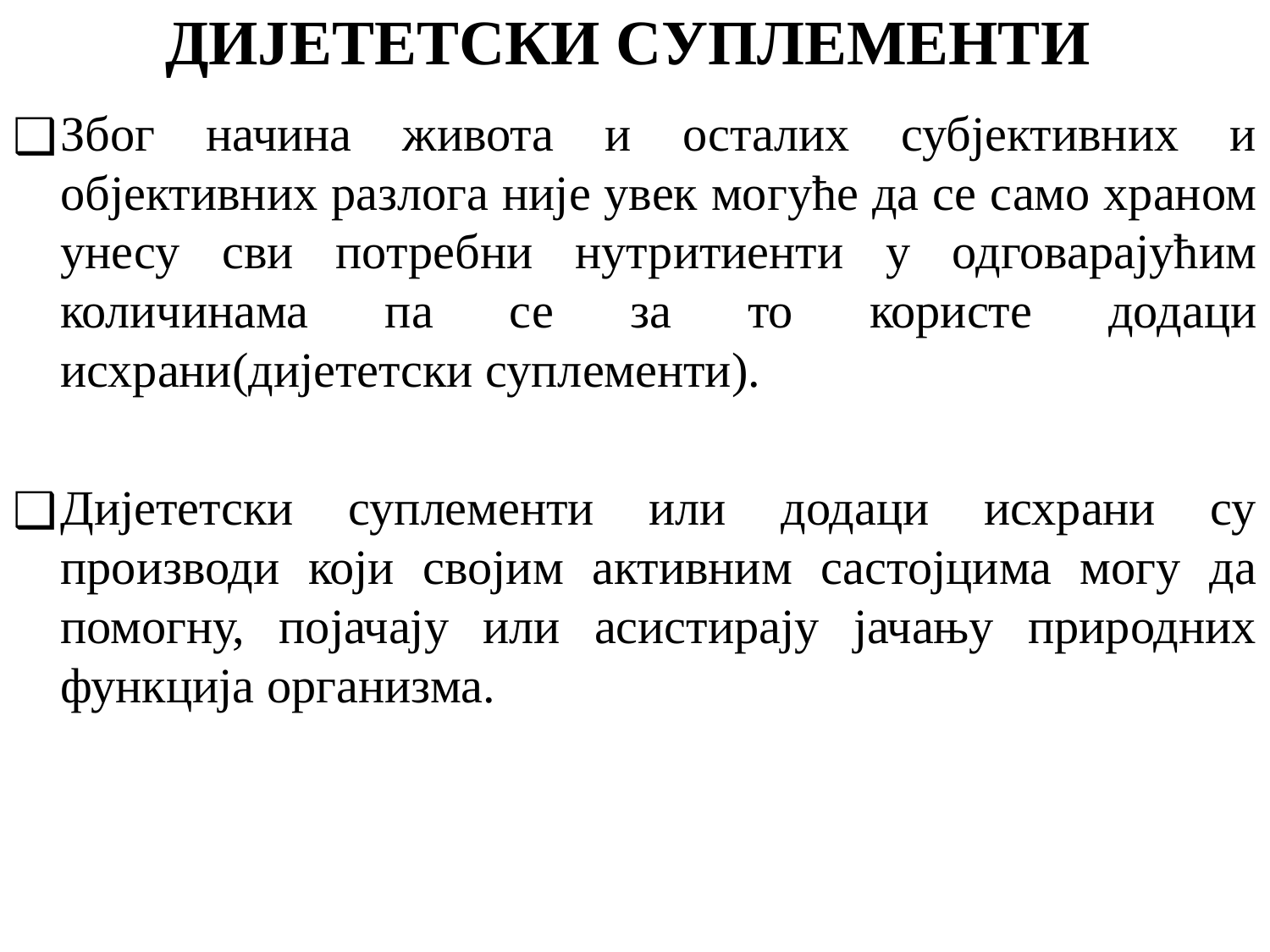

# ДИЈЕТЕТСКИ СУПЛЕМЕНТИ
Због начина живота и осталих субјективних и објективних разлога није увек могуће да се само храном унесу сви потребни нутритиенти у одговарајућим количинама па се за то користе додаци исхрани(дијететски суплементи).

Дијететски суплементи или додаци исхрани су производи који својим активним састојцима могу да помогну, појачају или асистирају јачању природних функција организма.